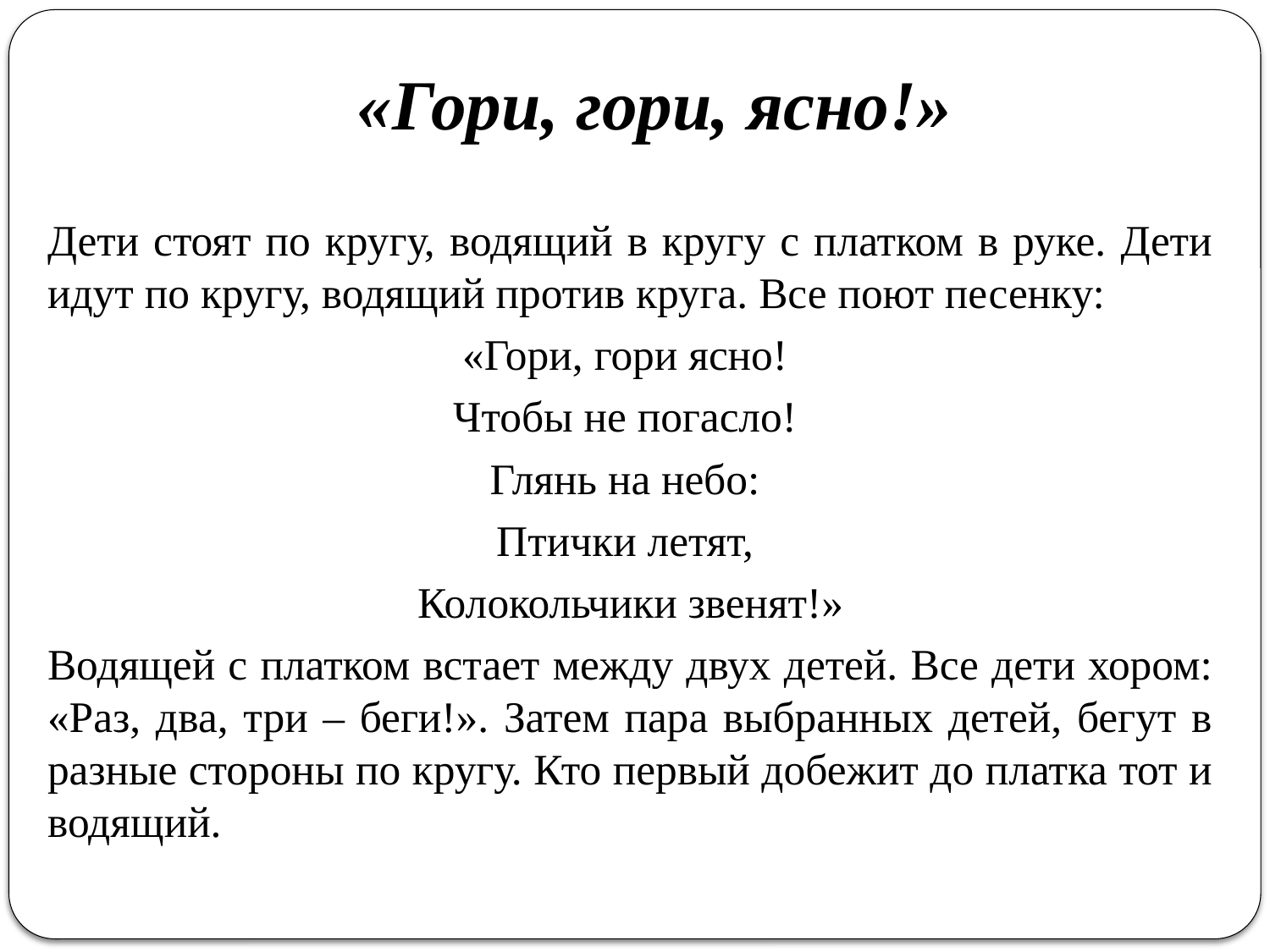

# «Гори, гори, ясно!»
Дети стоят по кругу, водящий в кругу с платком в руке. Дети идут по кругу, водящий против круга. Все поют песенку:
«Гори, гори ясно!
Чтобы не погасло!
Глянь на небо:
Птички летят,
Колокольчики звенят!»
Водящей с платком встает между двух детей. Все дети хором: «Раз, два, три – беги!». Затем пара выбранных детей, бегут в разные стороны по кругу. Кто первый добежит до платка тот и водящий.